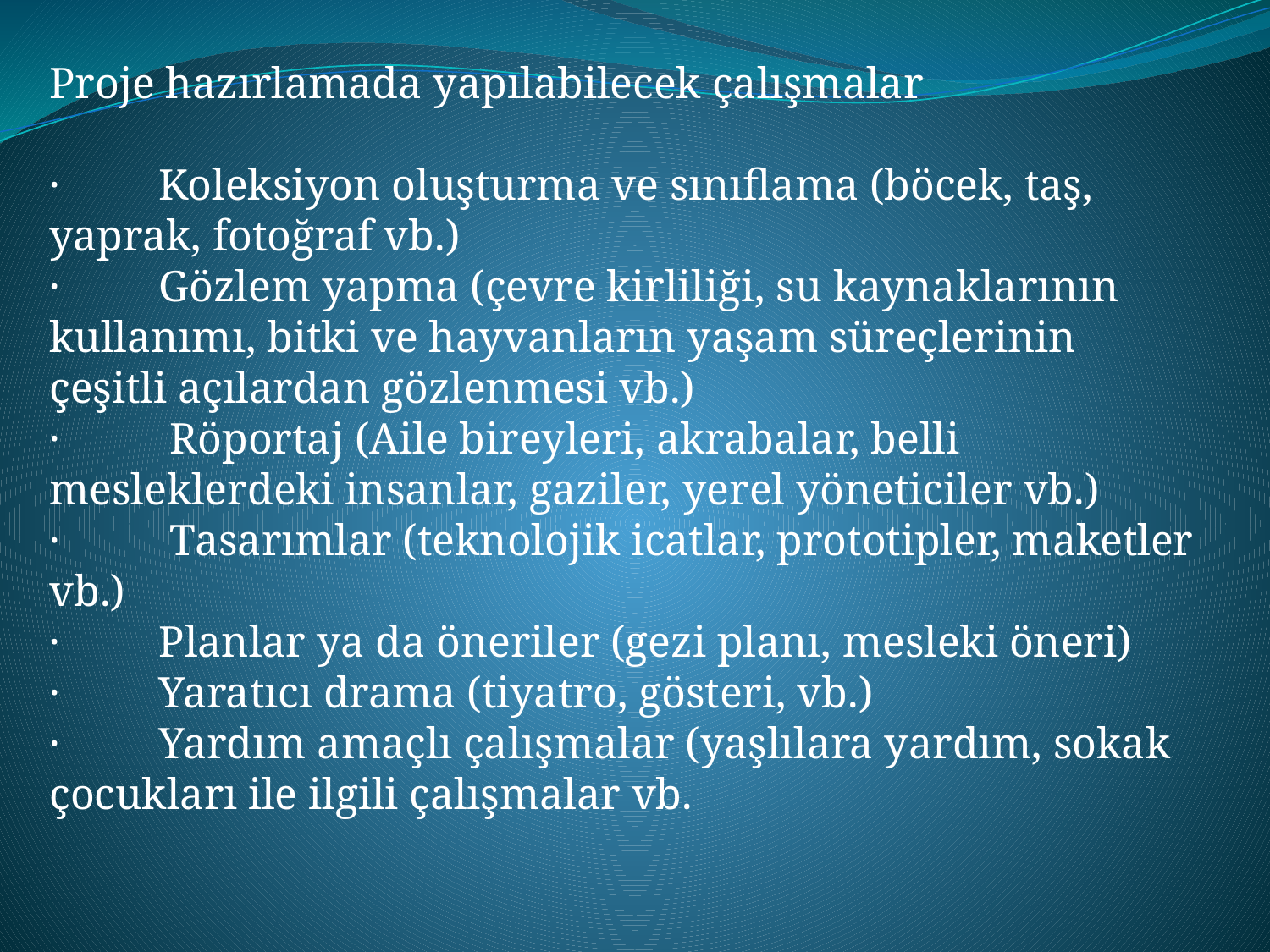

Proje hazırlamada yapılabilecek çalışmalar
·         Koleksiyon oluşturma ve sınıflama (böcek, taş, yaprak, fotoğraf vb.)
·         Gözlem yapma (çevre kirliliği, su kaynaklarının kullanımı, bitki ve hayvanların yaşam süreçlerinin çeşitli açılardan gözlenmesi vb.)
·          Röportaj (Aile bireyleri, akrabalar, belli mesleklerdeki insanlar, gaziler, yerel yöneticiler vb.)
·          Tasarımlar (teknolojik icatlar, prototipler, maketler vb.)
·         Planlar ya da öneriler (gezi planı, mesleki öneri)
·         Yaratıcı drama (tiyatro, gösteri, vb.)
·         Yardım amaçlı çalışmalar (yaşlılara yardım, sokak çocukları ile ilgili çalışmalar vb.